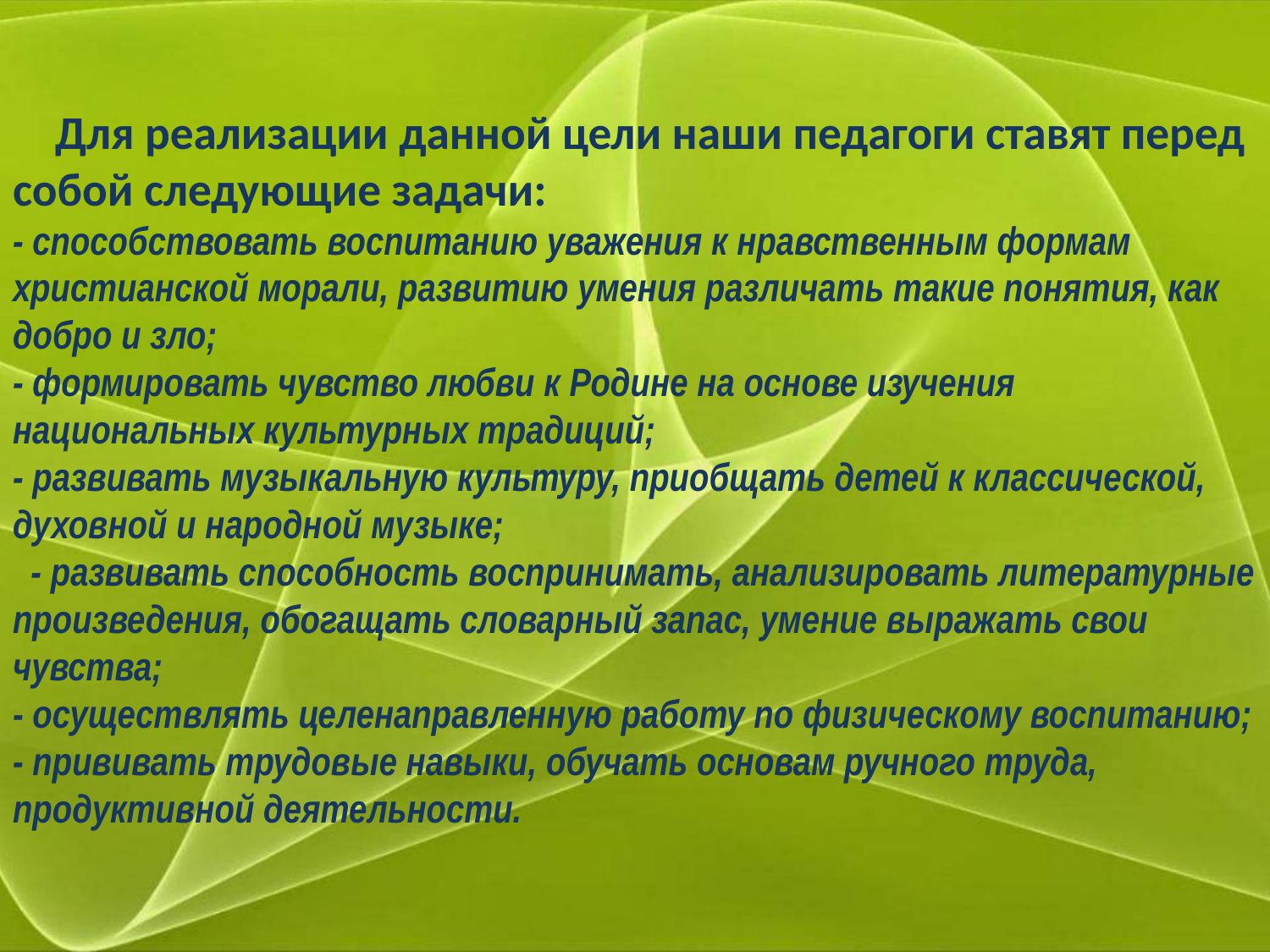

# Для реализации данной цели наши педагоги ставят перед собой следующие задачи: - способствовать воспитанию уважения к нравственным формам христианской морали, развитию умения различать такие понятия, как добро и зло; - формировать чувство любви к Родине на основе изучения национальных культурных традиций; - развивать музыкальную культуру, приобщать детей к классической, духовной и народной музыке; - развивать способность воспринимать, анализировать литературные произведения, обогащать словарный запас, умение выражать свои чувства; - осуществлять целенаправленную работу по физическому воспитанию; - прививать трудовые навыки, обучать основам ручного труда, продуктивной деятельности.